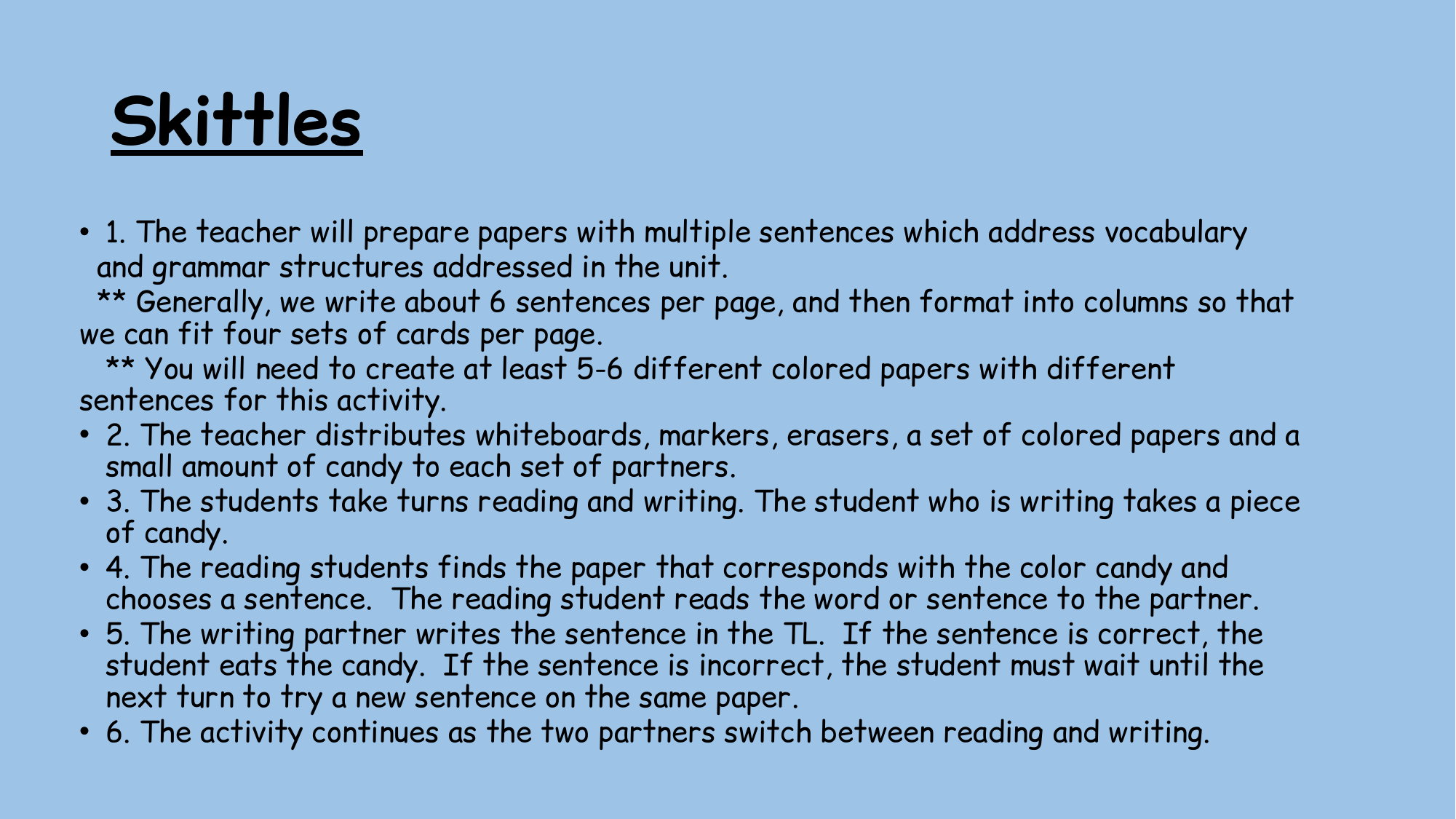

# Skittles
1. The teacher will prepare papers with multiple sentences which address vocabulary
  and grammar structures addressed in the unit.
  ** Generally, we write about 6 sentences per page, and then format into columns so that we can fit four sets of cards per page.
   ** You will need to create at least 5-6 different colored papers with different    sentences for this activity.
2. The teacher distributes whiteboards, markers, erasers, a set of colored papers and a small amount of candy to each set of partners.
3. The students take turns reading and writing. The student who is writing takes a piece of candy.
4. The reading students finds the paper that corresponds with the color candy and chooses a sentence.  The reading student reads the word or sentence to the partner.
5. The writing partner writes the sentence in the TL.  If the sentence is correct, the student eats the candy.  If the sentence is incorrect, the student must wait until the next turn to try a new sentence on the same paper.
6. The activity continues as the two partners switch between reading and writing.